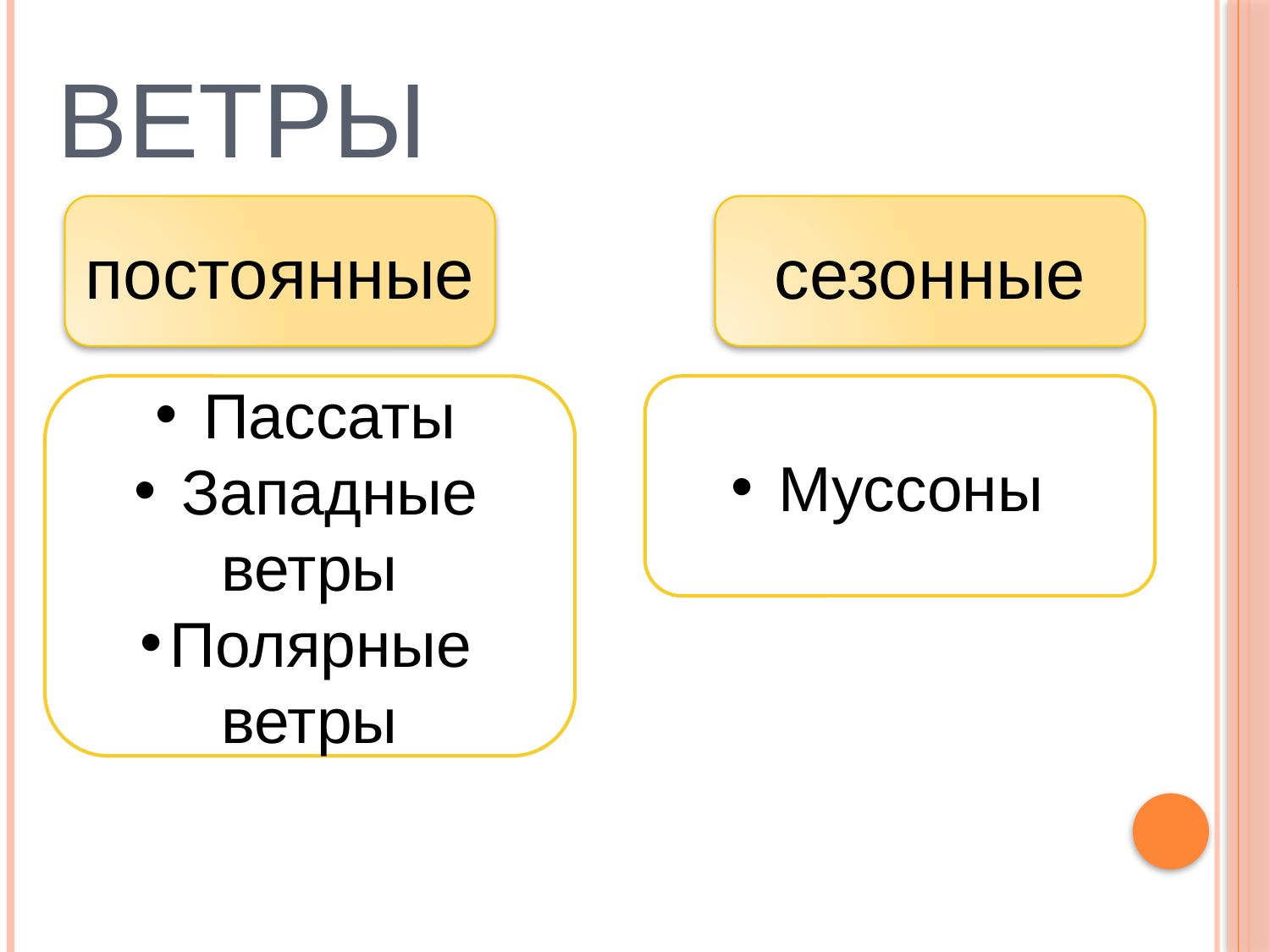

# Ветры
постоянные
сезонные
 Пассаты
 Западные ветры
Полярные ветры
 Муссоны